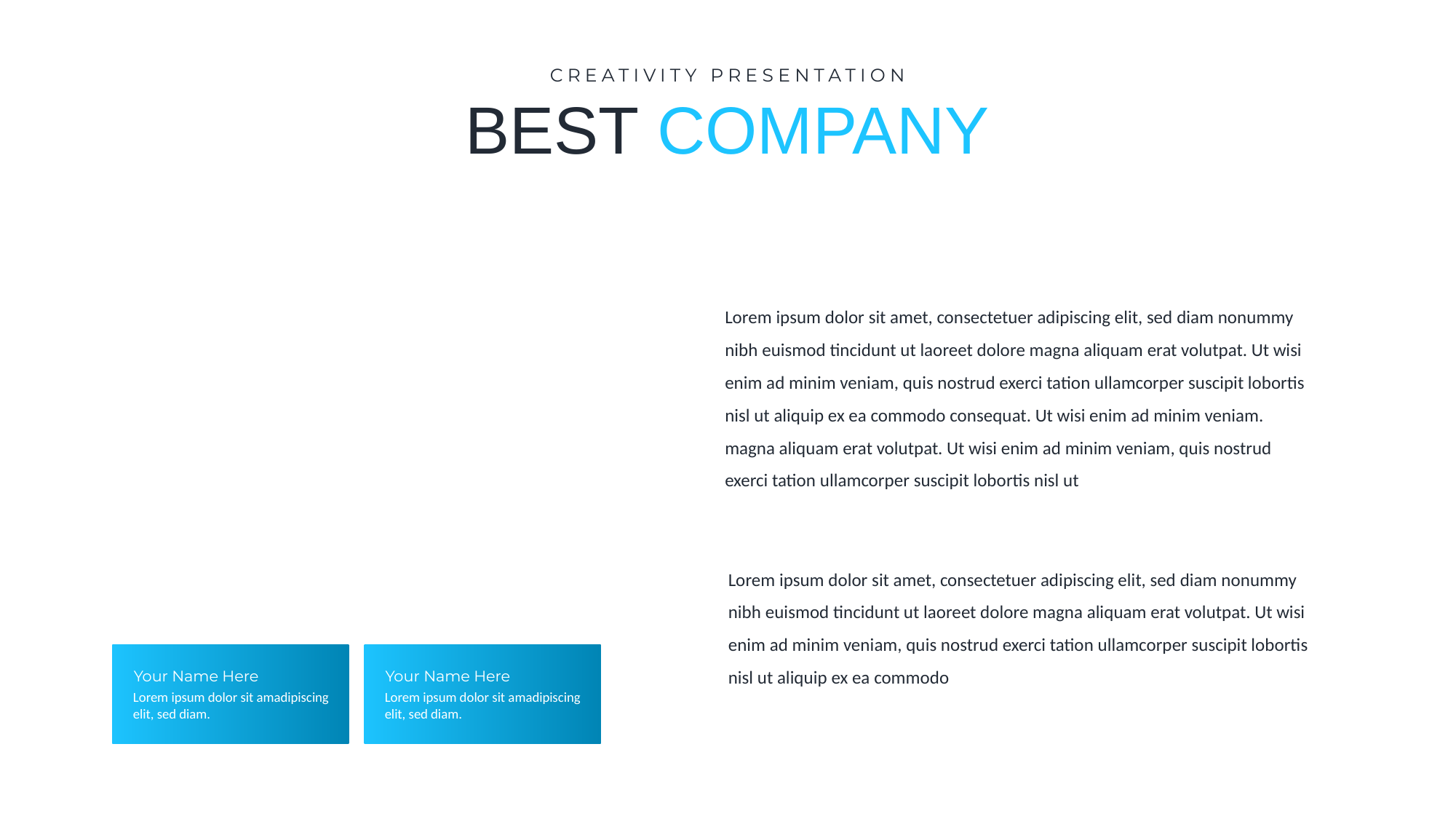

CREATIVITY PRESENTATION
BEST COMPANY

Lorem ipsum dolor sit amet, consectetuer adipiscing elit, sed diam nonummy nibh euismod tincidunt ut laoreet dolore magna aliquam erat volutpat. Ut wisi enim ad minim veniam, quis nostrud exerci tation ullamcorper suscipit lobortis nisl ut aliquip ex ea commodo consequat. Ut wisi enim ad minim veniam. magna aliquam erat volutpat. Ut wisi enim ad minim veniam, quis nostrud exerci tation ullamcorper suscipit lobortis nisl ut
Lorem ipsum dolor sit amet, consectetuer adipiscing elit, sed diam nonummy nibh euismod tincidunt ut laoreet dolore magna aliquam erat volutpat. Ut wisi enim ad minim veniam, quis nostrud exerci tation ullamcorper suscipit lobortis nisl ut aliquip ex ea commodo

Your Name Here
Your Name Here
Lorem ipsum dolor sit amadipiscing elit, sed diam.
Lorem ipsum dolor sit amadipiscing elit, sed diam.